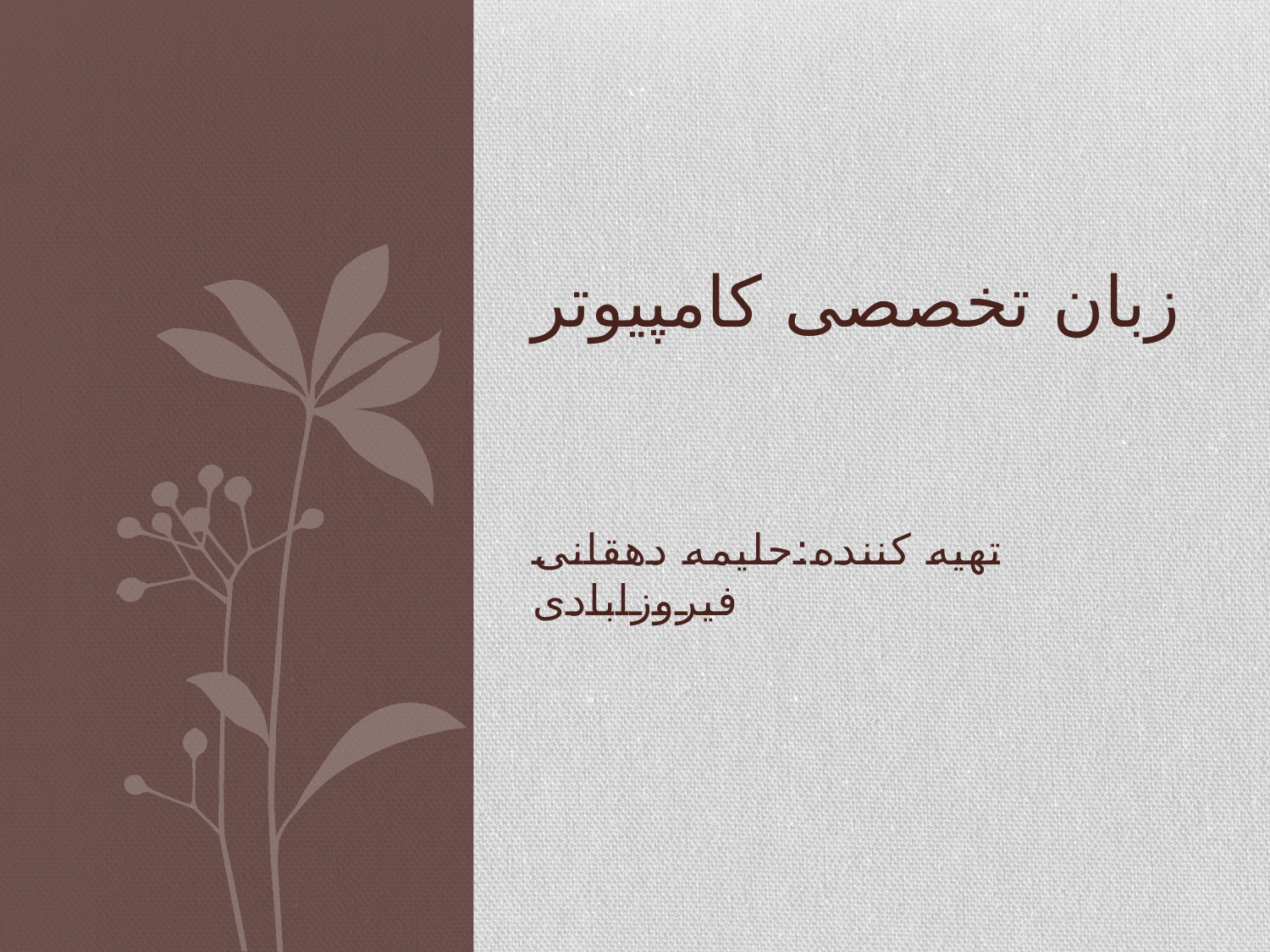

# زبان تخصصی کامپیوتر
تهیه کننده:حلیمه دهقانی فیروزابادی